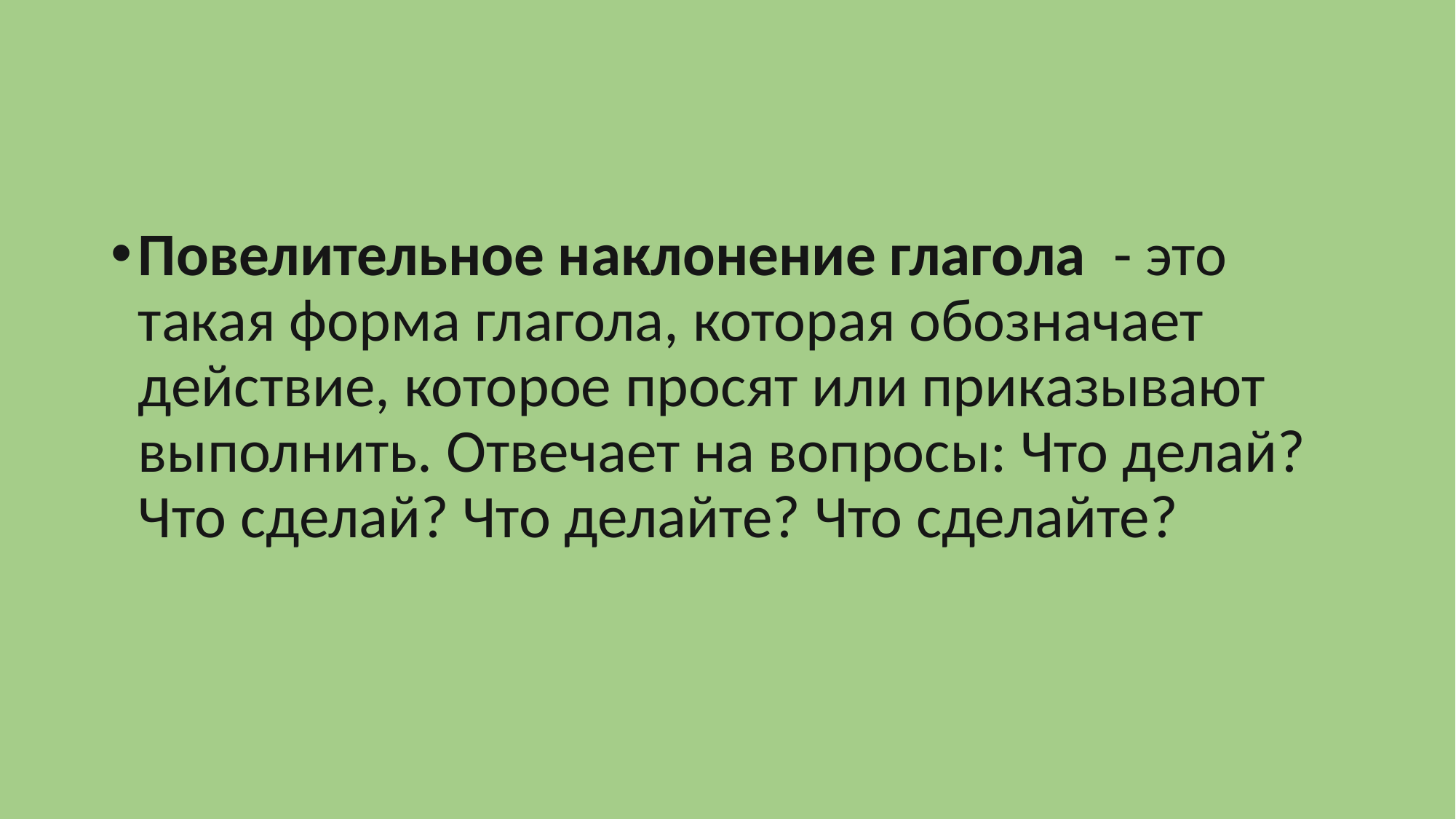

#
Повелительное наклонение глагола  - это такая форма глагола, которая обозначает действие, которое просят или приказывают выполнить. Отвечает на вопросы: Что делай? Что сделай? Что делайте? Что сделайте?